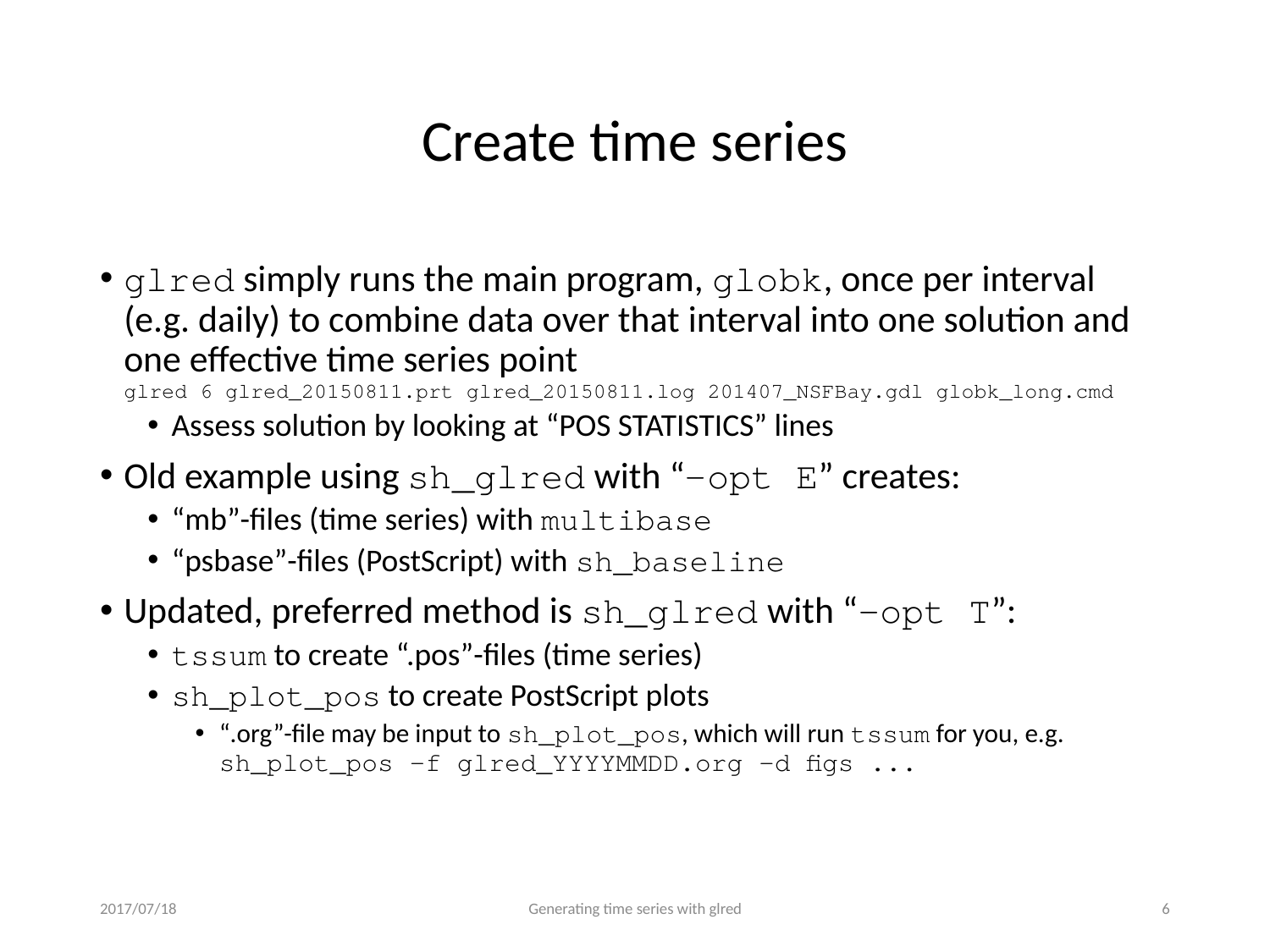

# Create time series
glred simply runs the main program, globk, once per interval (e.g. daily) to combine data over that interval into one solution and one effective time series point
glred 6 glred_20150811.prt glred_20150811.log 201407_NSFBay.gdl globk_long.cmd
Assess solution by looking at “POS STATISTICS” lines
Old example using sh_glred with “-opt E” creates:
“mb”-files (time series) with multibase
“psbase”-files (PostScript) with sh_baseline
Updated, preferred method is sh_glred with “-opt T”:
tssum to create “.pos”-files (time series)
sh_plot_pos to create PostScript plots
“.org”-file may be input to sh_plot_pos, which will run tssum for you, e.g.
sh_plot_pos -f glred_YYYYMMDD.org -d figs ...
2017/07/18
Generating time series with glred
6